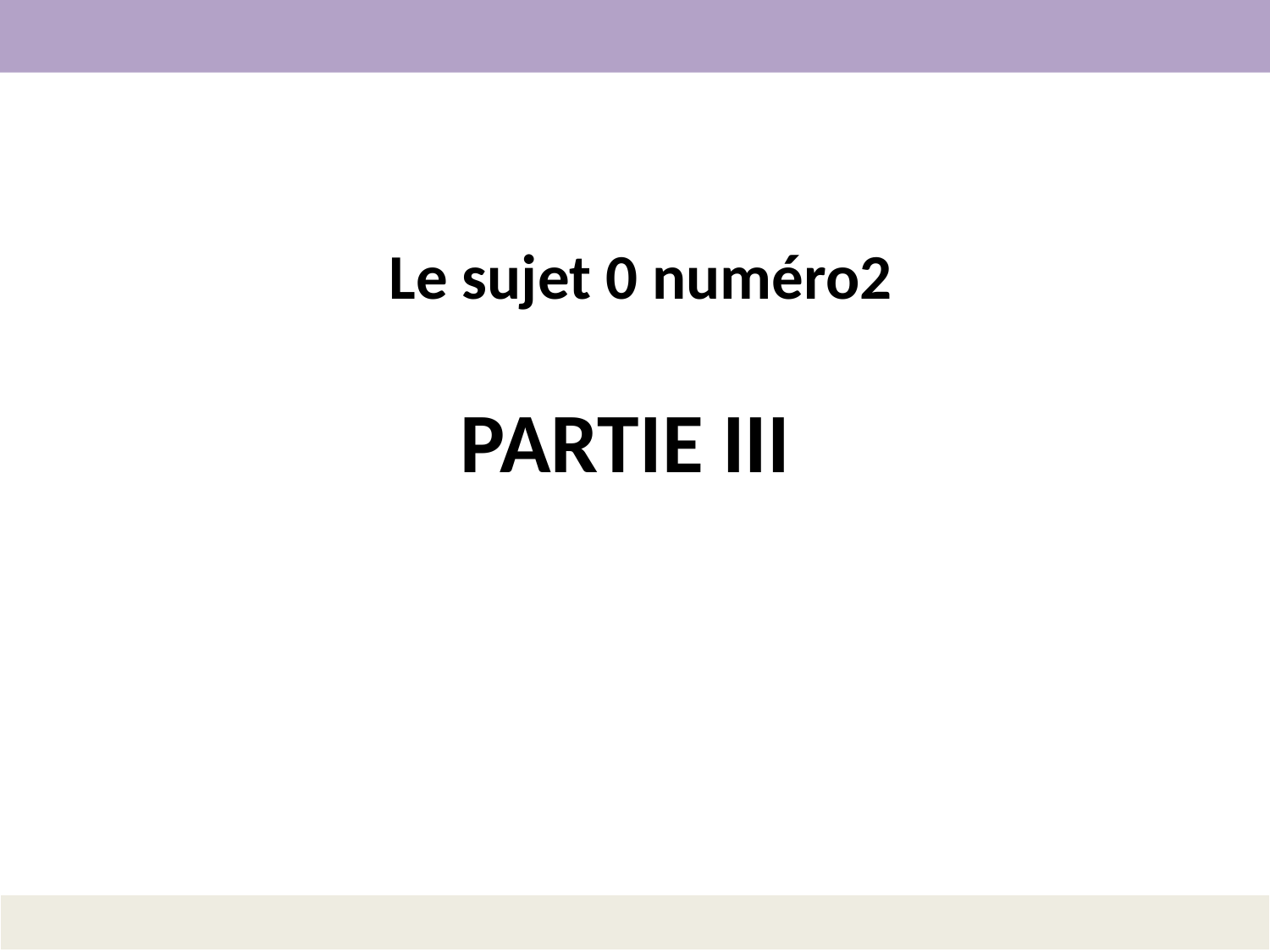

Le sujet 0 numéro2

PARTIE III

|  |
| --- |